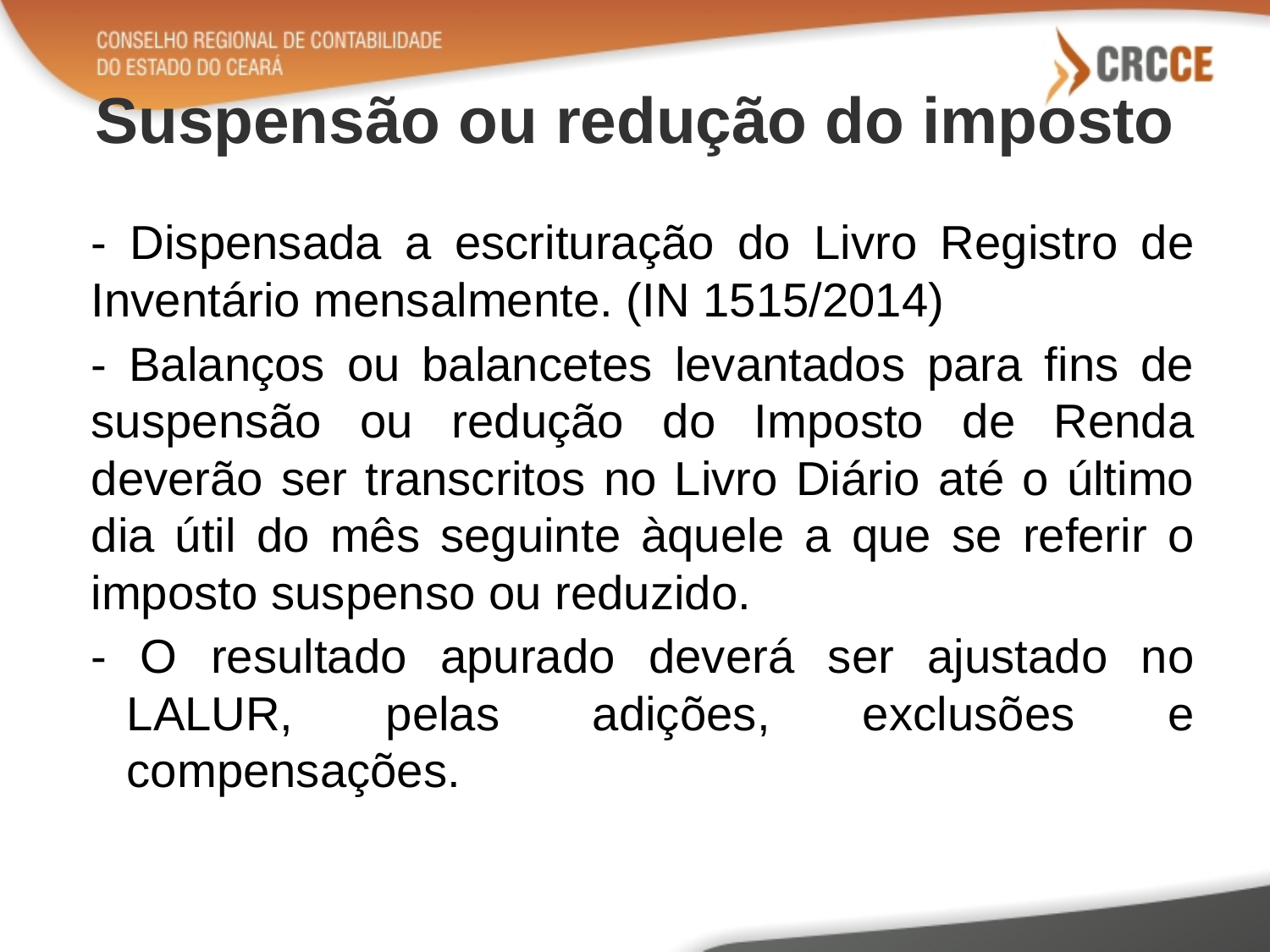

# Suspensão ou redução do imposto
- Dispensada a escrituração do Livro Registro de Inventário mensalmente. (IN 1515/2014)
- Balanços ou balancetes levantados para fins de suspensão ou redução do Imposto de Renda deverão ser transcritos no Livro Diário até o último dia útil do mês seguinte àquele a que se referir o imposto suspenso ou reduzido.
- O resultado apurado deverá ser ajustado no LALUR, pelas adições, exclusões e compensações.